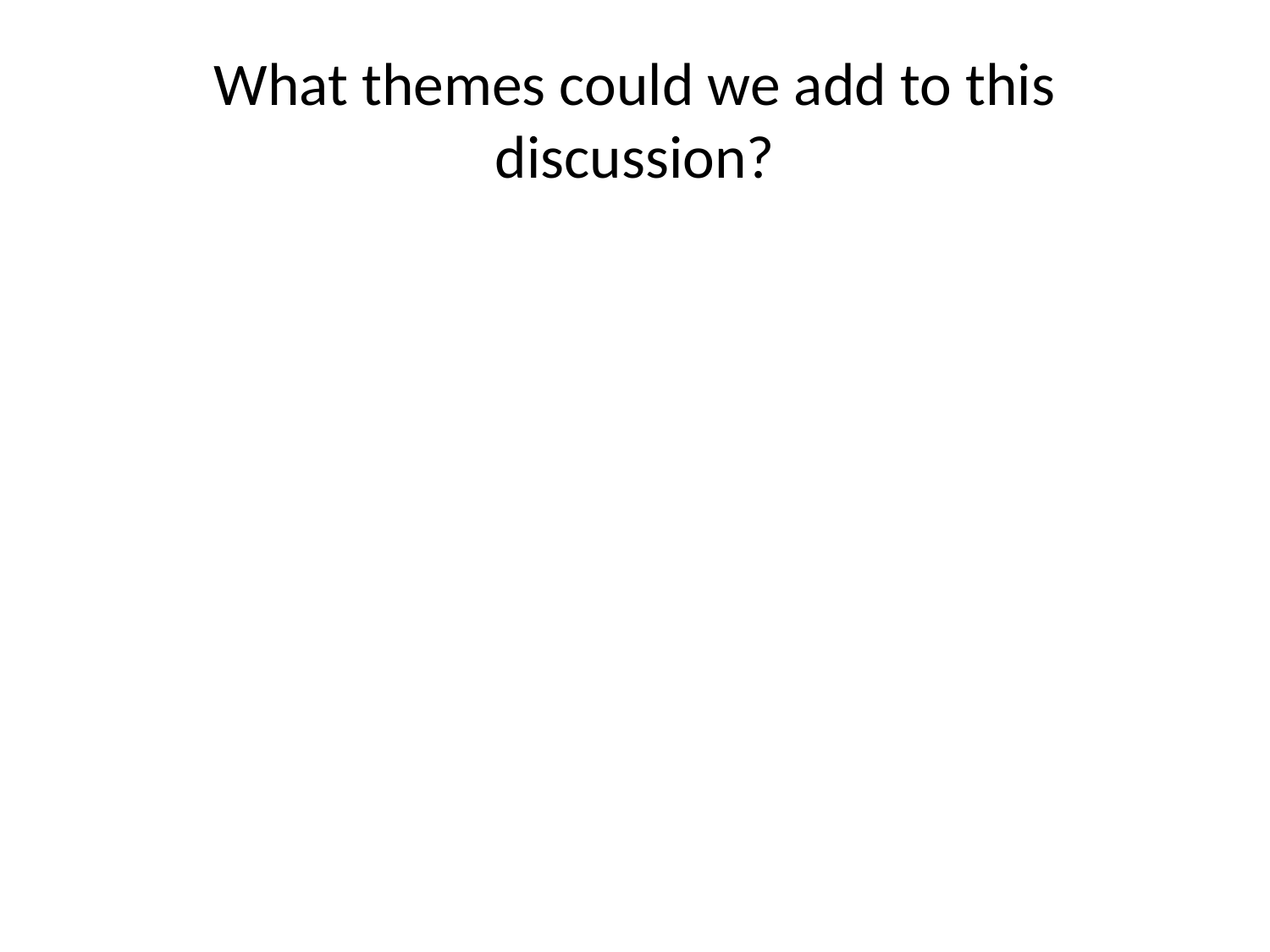

# What themes could we add to this discussion?